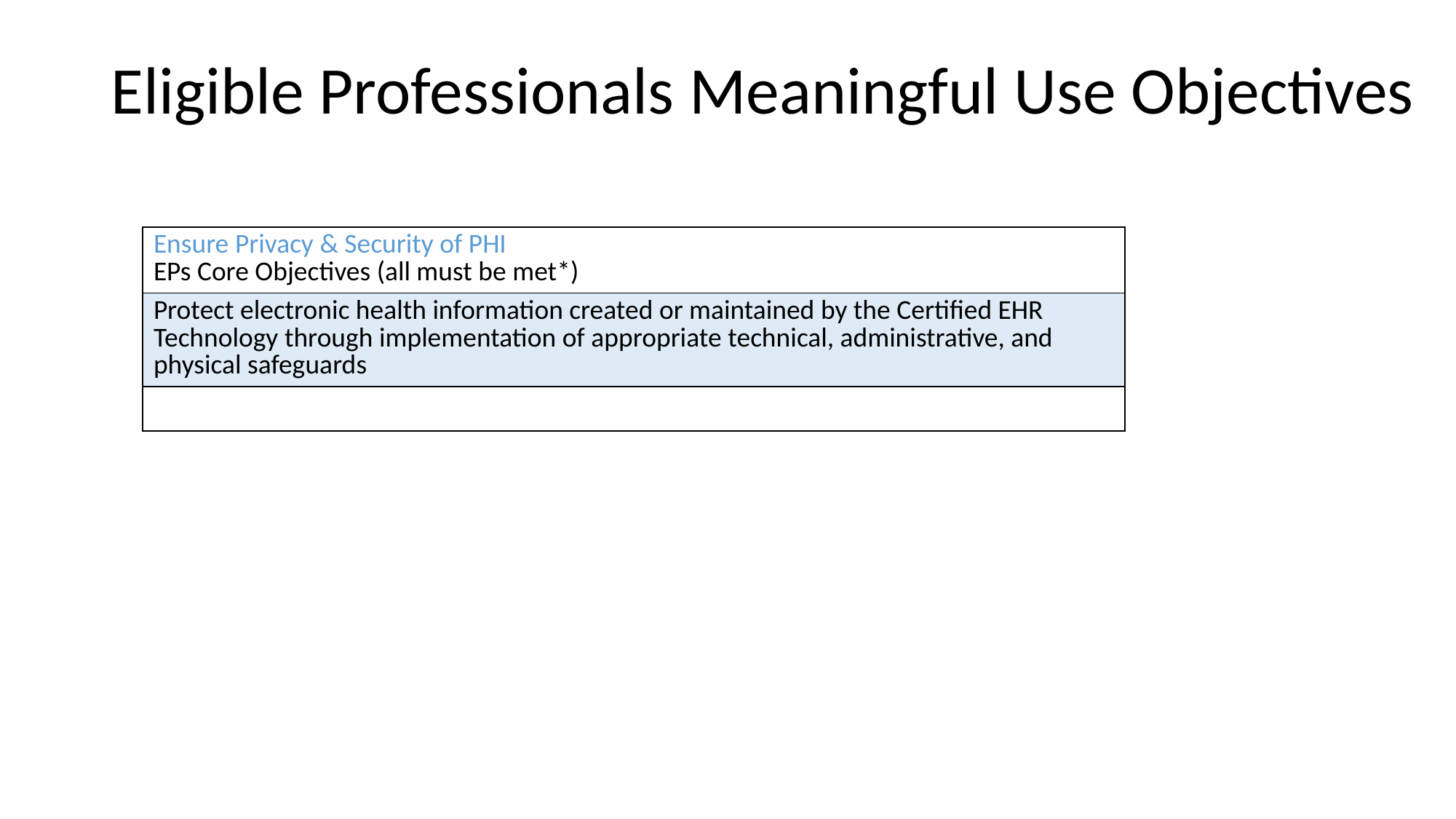

# Eligible Professionals Meaningful Use Objectives
| Ensure Privacy & Security of PHI EPs Core Objectives (all must be met\*) |
| --- |
| Protect electronic health information created or maintained by the Certified EHR Technology through implementation of appropriate technical, administrative, and physical safeguards |
|  |